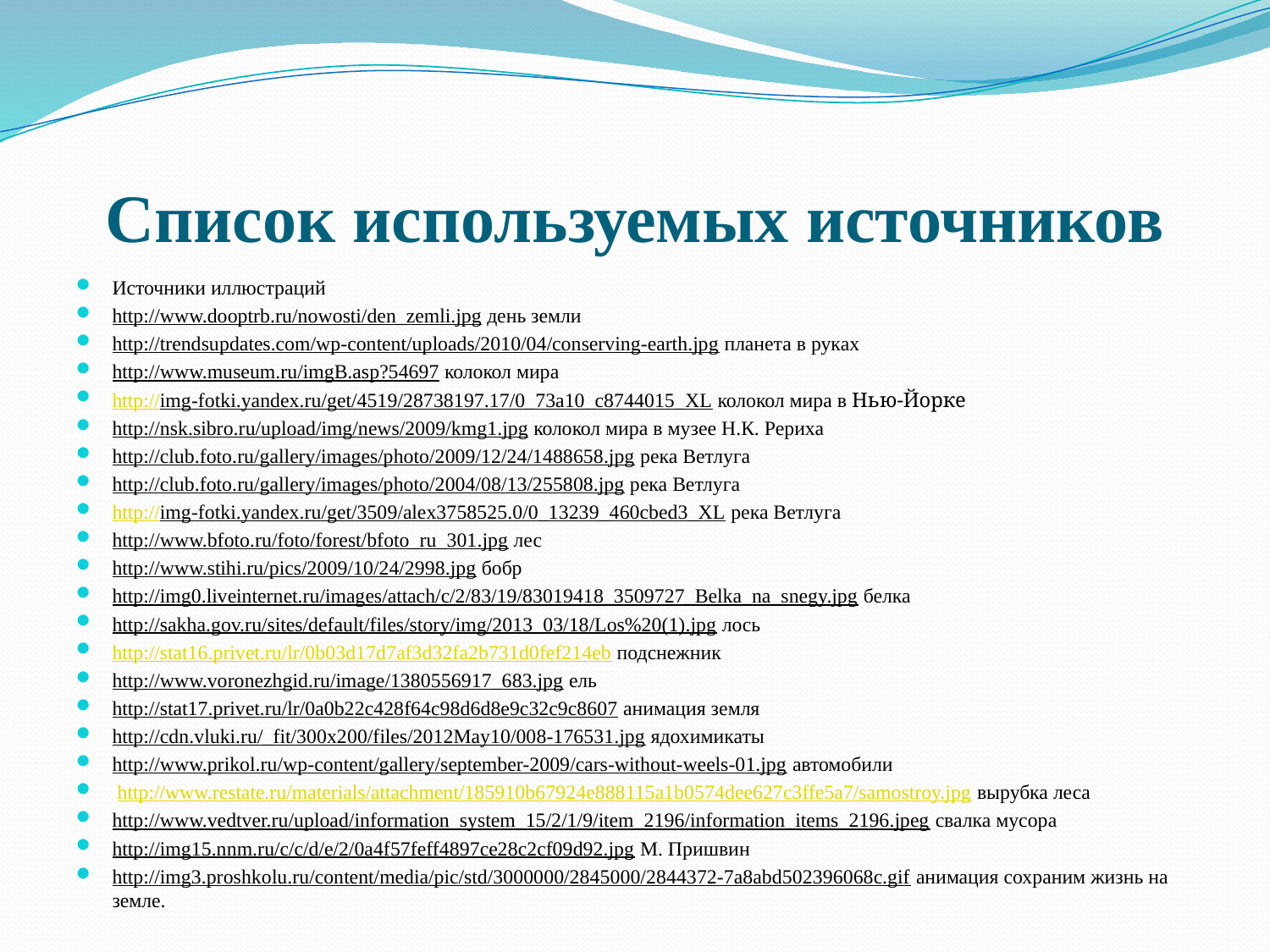

# Список используемых источников
Источники иллюстраций
http://www.dooptrb.ru/nowosti/den_zemli.jpg день земли
http://trendsupdates.com/wp-content/uploads/2010/04/conserving-earth.jpg планета в руках
http://www.museum.ru/imgB.asp?54697 колокол мира
http://img-fotki.yandex.ru/get/4519/28738197.17/0_73a10_c8744015_XL колокол мира в Нью-Йорке
http://nsk.sibro.ru/upload/img/news/2009/kmg1.jpg колокол мира в музее Н.К. Рериха
http://club.foto.ru/gallery/images/photo/2009/12/24/1488658.jpg река Ветлуга
http://club.foto.ru/gallery/images/photo/2004/08/13/255808.jpg река Ветлуга
http://img-fotki.yandex.ru/get/3509/alex3758525.0/0_13239_460cbed3_XL река Ветлуга
http://www.bfoto.ru/foto/forest/bfoto_ru_301.jpg лес
http://www.stihi.ru/pics/2009/10/24/2998.jpg бобр
http://img0.liveinternet.ru/images/attach/c/2/83/19/83019418_3509727_Belka_na_snegy.jpg белка
http://sakha.gov.ru/sites/default/files/story/img/2013_03/18/Los%20(1).jpg лось
http://stat16.privet.ru/lr/0b03d17d7af3d32fa2b731d0fef214eb подснежник
http://www.voronezhgid.ru/image/1380556917_683.jpg ель
http://stat17.privet.ru/lr/0a0b22c428f64c98d6d8e9c32c9c8607 анимация земля
http://cdn.vluki.ru/_fit/300x200/files/2012May10/008-176531.jpg ядохимикаты
http://www.prikol.ru/wp-content/gallery/september-2009/cars-without-weels-01.jpg автомобили
 http://www.restate.ru/materials/attachment/185910b67924e888115a1b0574dee627c3ffe5a7/samostroy.jpg вырубка леса
http://www.vedtver.ru/upload/information_system_15/2/1/9/item_2196/information_items_2196.jpeg свалка мусора
http://img15.nnm.ru/c/c/d/e/2/0a4f57feff4897ce28c2cf09d92.jpg М. Пришвин
http://img3.proshkolu.ru/content/media/pic/std/3000000/2845000/2844372-7a8abd502396068c.gif анимация сохраним жизнь на земле.